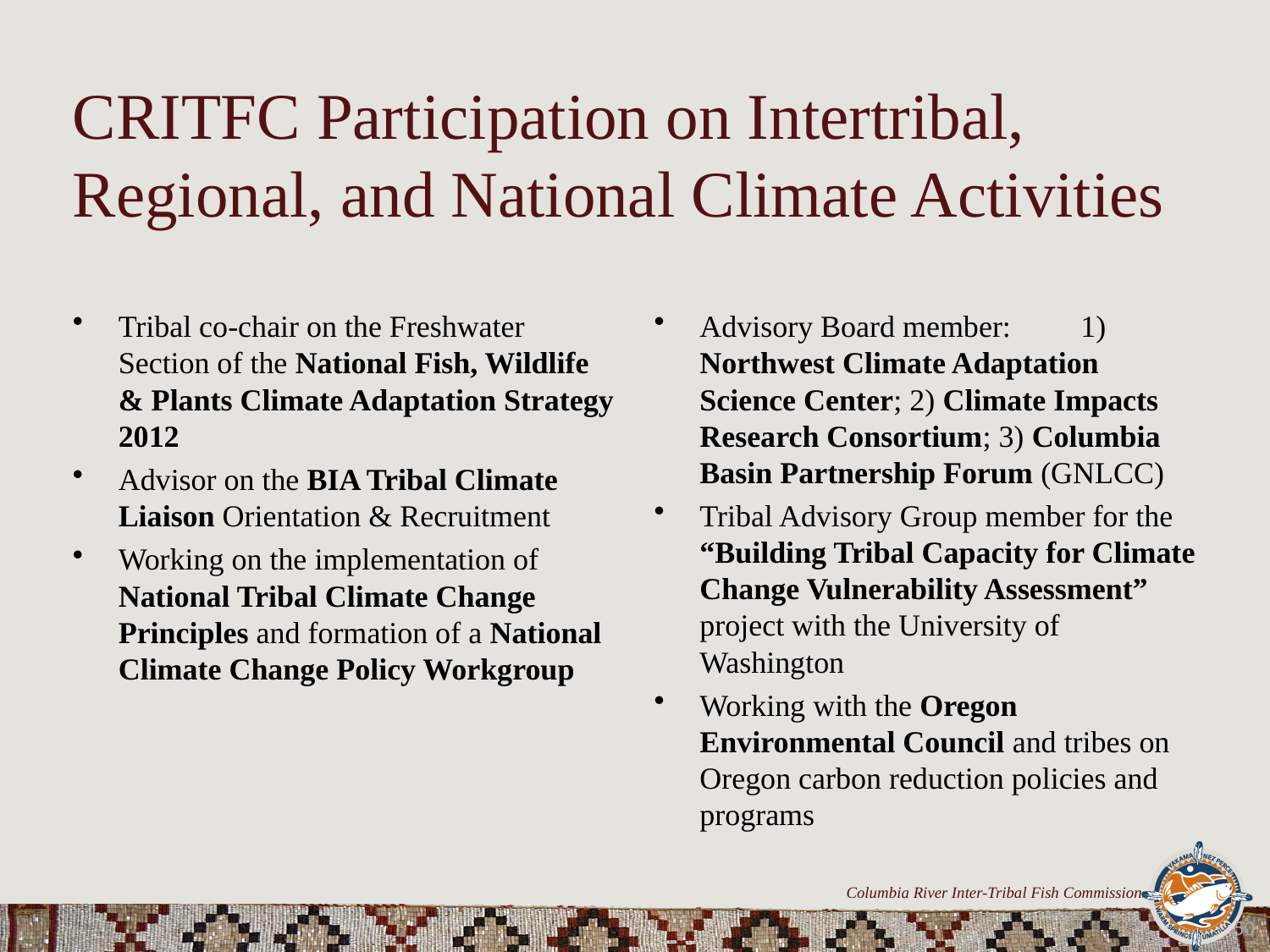

# CRITFC Participation on Intertribal, Regional, and National Climate Activities
Tribal co-chair on the Freshwater Section of the National Fish, Wildlife & Plants Climate Adaptation Strategy 2012
Advisor on the BIA Tribal Climate Liaison Orientation & Recruitment
Working on the implementation of National Tribal Climate Change Principles and formation of a National Climate Change Policy Workgroup

Advisory Board member: 	1) Northwest Climate Adaptation Science Center; 2) Climate Impacts Research Consortium; 3) Columbia Basin Partnership Forum (GNLCC)
Tribal Advisory Group member for the “Building Tribal Capacity for Climate Change Vulnerability Assessment” project with the University of Washington
Working with the Oregon Environmental Council and tribes on Oregon carbon reduction policies and programs
50